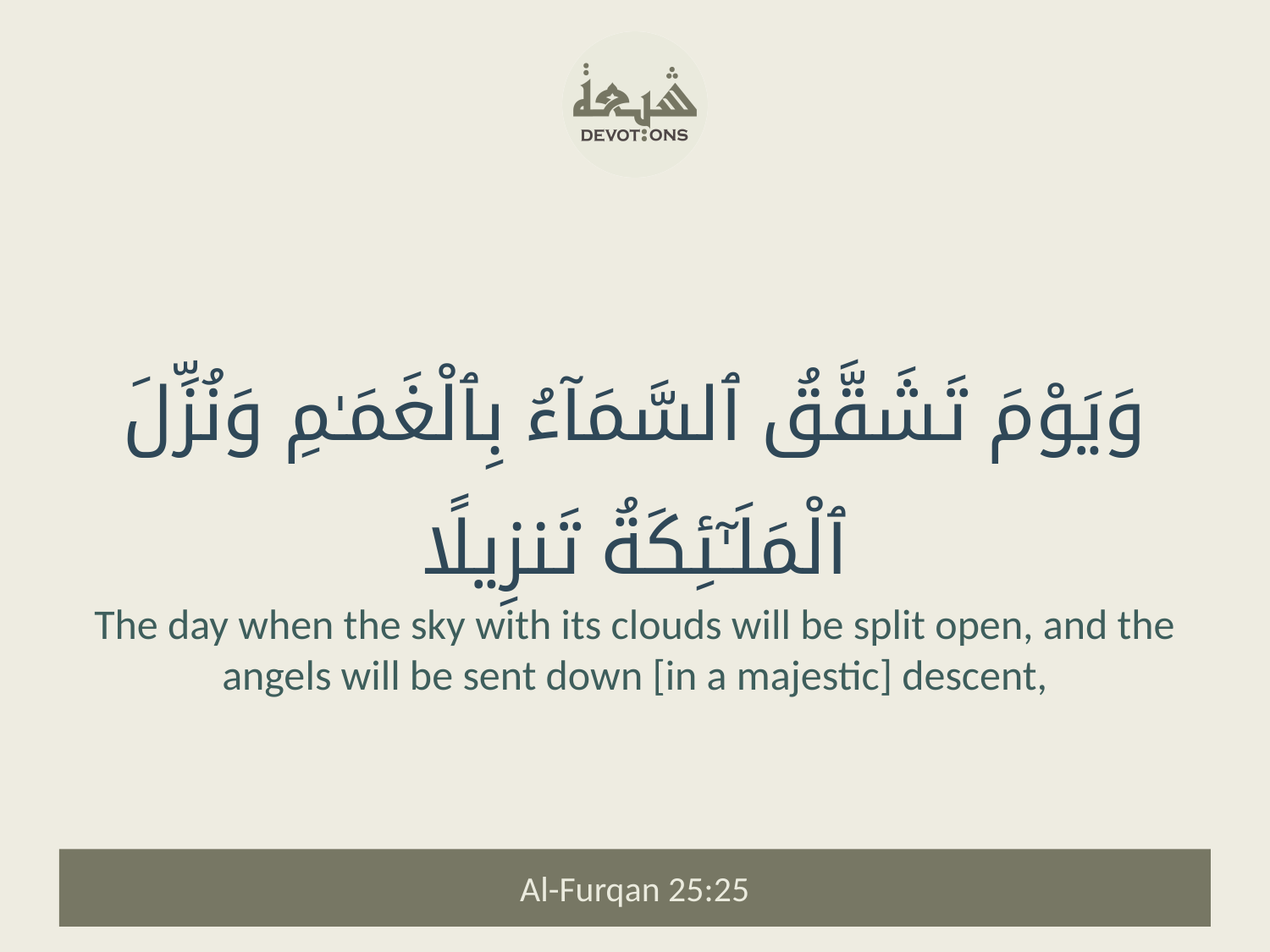

وَيَوْمَ تَشَقَّقُ ٱلسَّمَآءُ بِٱلْغَمَـٰمِ وَنُزِّلَ ٱلْمَلَـٰٓئِكَةُ تَنزِيلًا
The day when the sky with its clouds will be split open, and the angels will be sent down [in a majestic] descent,
Al-Furqan 25:25